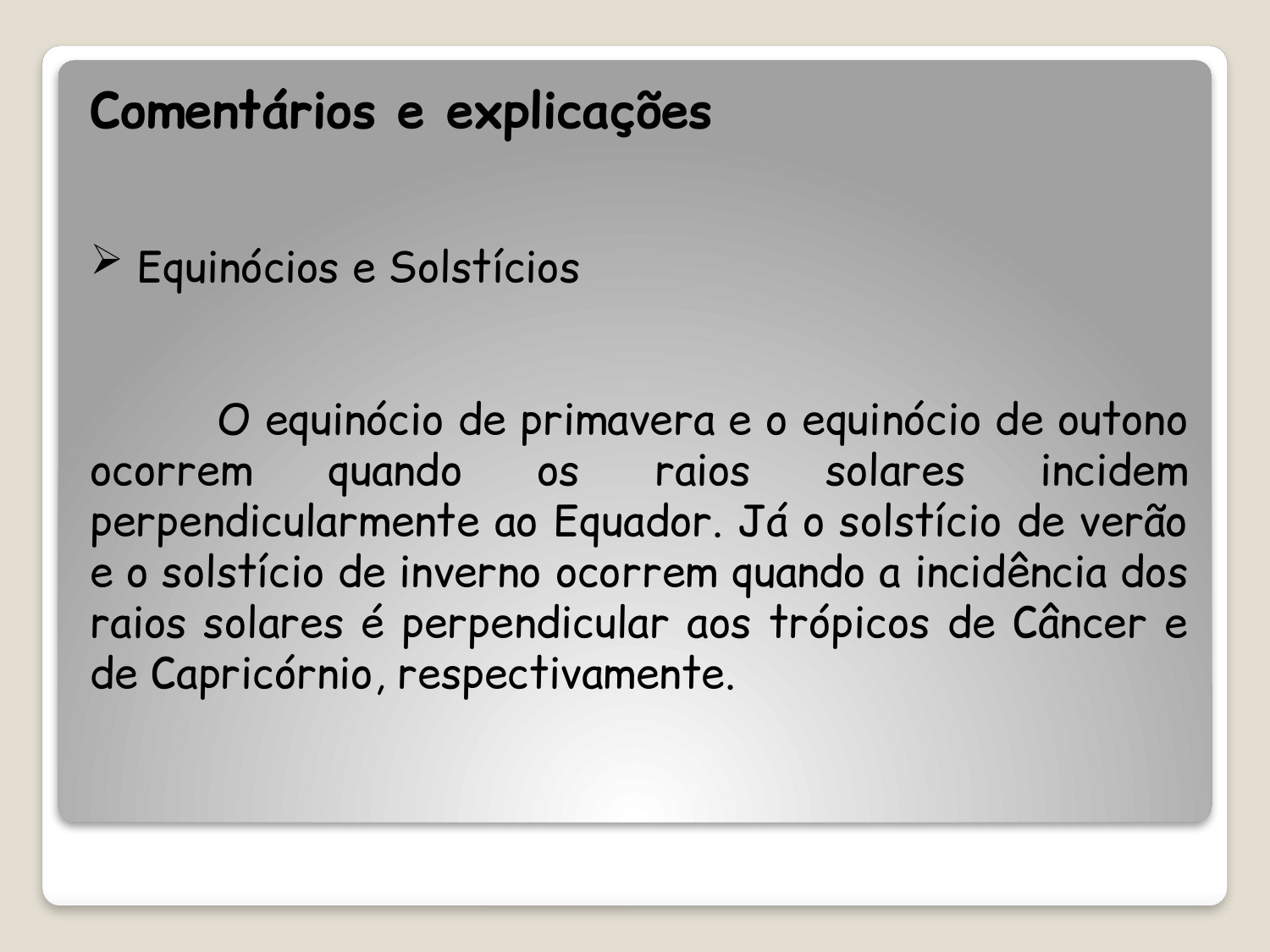

Comentários e explicações

 Equinócios e Solstícios

	O equinócio de primavera e o equinócio de outono ocorrem quando os raios solares incidem perpendicularmente ao Equador. Já o solstício de verão e o solstício de inverno ocorrem quando a incidência dos raios solares é perpendicular aos trópicos de Câncer e de Capricórnio, respectivamente.